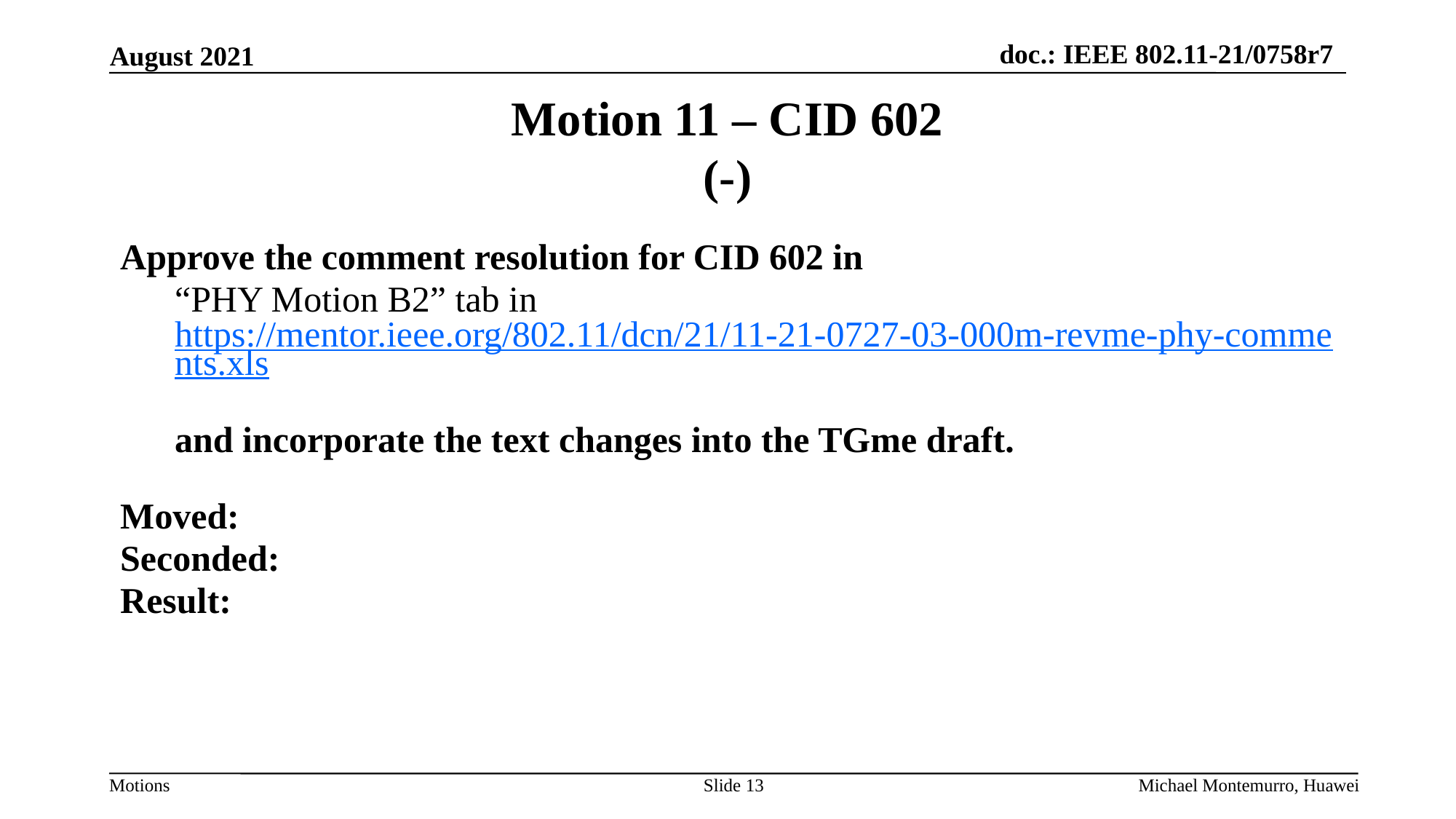

# Motion 11 – CID 602 (-)
Approve the comment resolution for CID 602 in
“PHY Motion B2” tab in https://mentor.ieee.org/802.11/dcn/21/11-21-0727-03-000m-revme-phy-comments.xls
and incorporate the text changes into the TGme draft.
Moved:
Seconded:
Result:

Slide 13
Michael Montemurro, Huawei